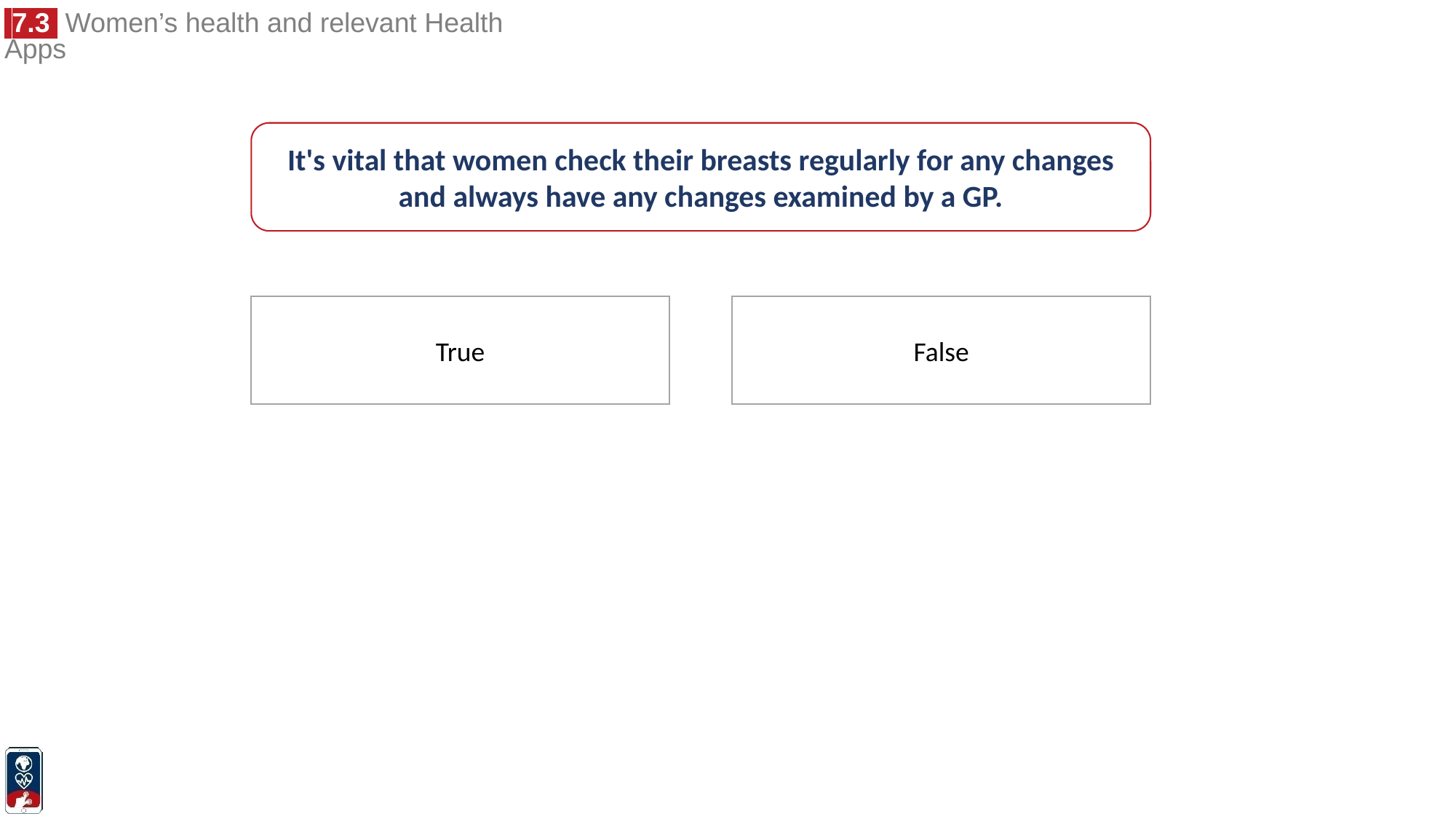

It's vital that women check their breasts regularly for any changes and always have any changes examined by a GP.
False
True